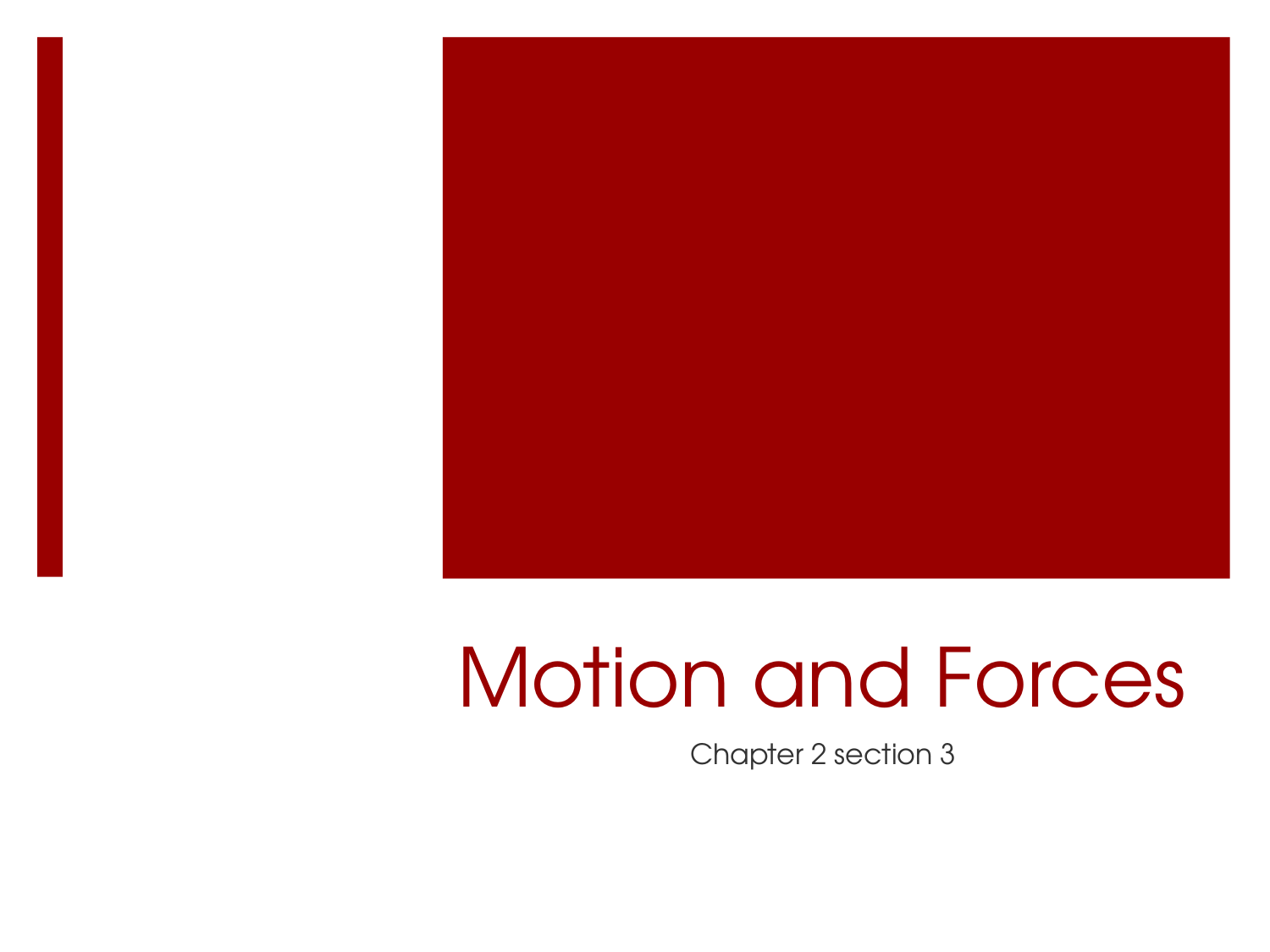

# Motion and Forces
Chapter 2 section 3